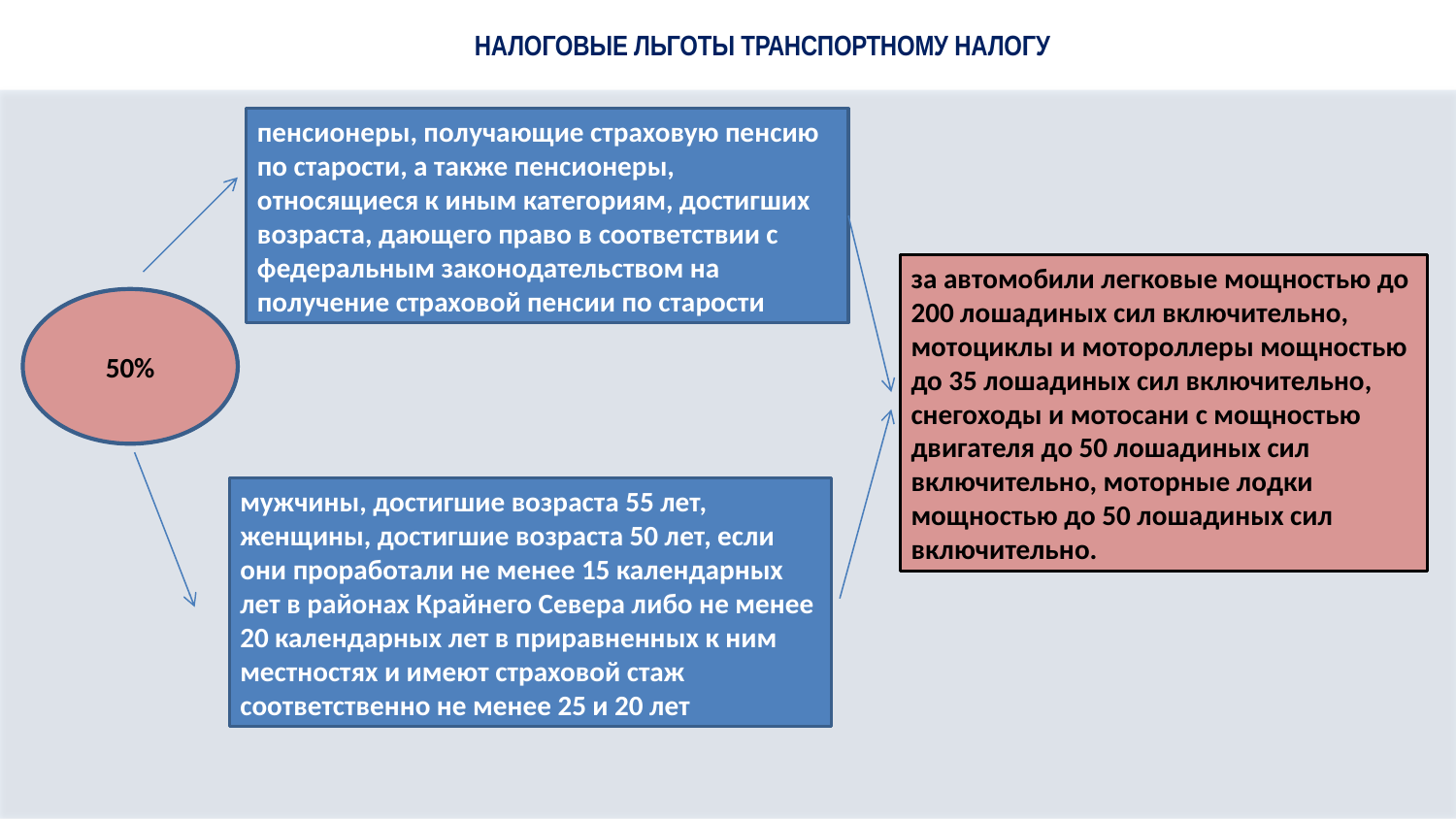

НАЛОГОВЫЕ ЛЬГОТЫ ТРАНСПОРТНОМУ НАЛОГУ

пенсионеры, получающие страховую пенсию по старости, а также пенсионеры, относящиеся к иным категориям, достигших возраста, дающего право в соответствии с федеральным законодательством на получение страховой пенсии по старости
за автомобили легковые мощностью до 200 лошадиных сил включительно, мотоциклы и мотороллеры мощностью до 35 лошадиных сил включительно, снегоходы и мотосани с мощностью двигателя до 50 лошадиных сил включительно, моторные лодки мощностью до 50 лошадиных сил включительно.
50%
мужчины, достигшие возраста 55 лет, женщины, достигшие возраста 50 лет, если они проработали не менее 15 календарных лет в районах Крайнего Севера либо не менее 20 календарных лет в приравненных к ним местностях и имеют страховой стаж соответственно не менее 25 и 20 лет